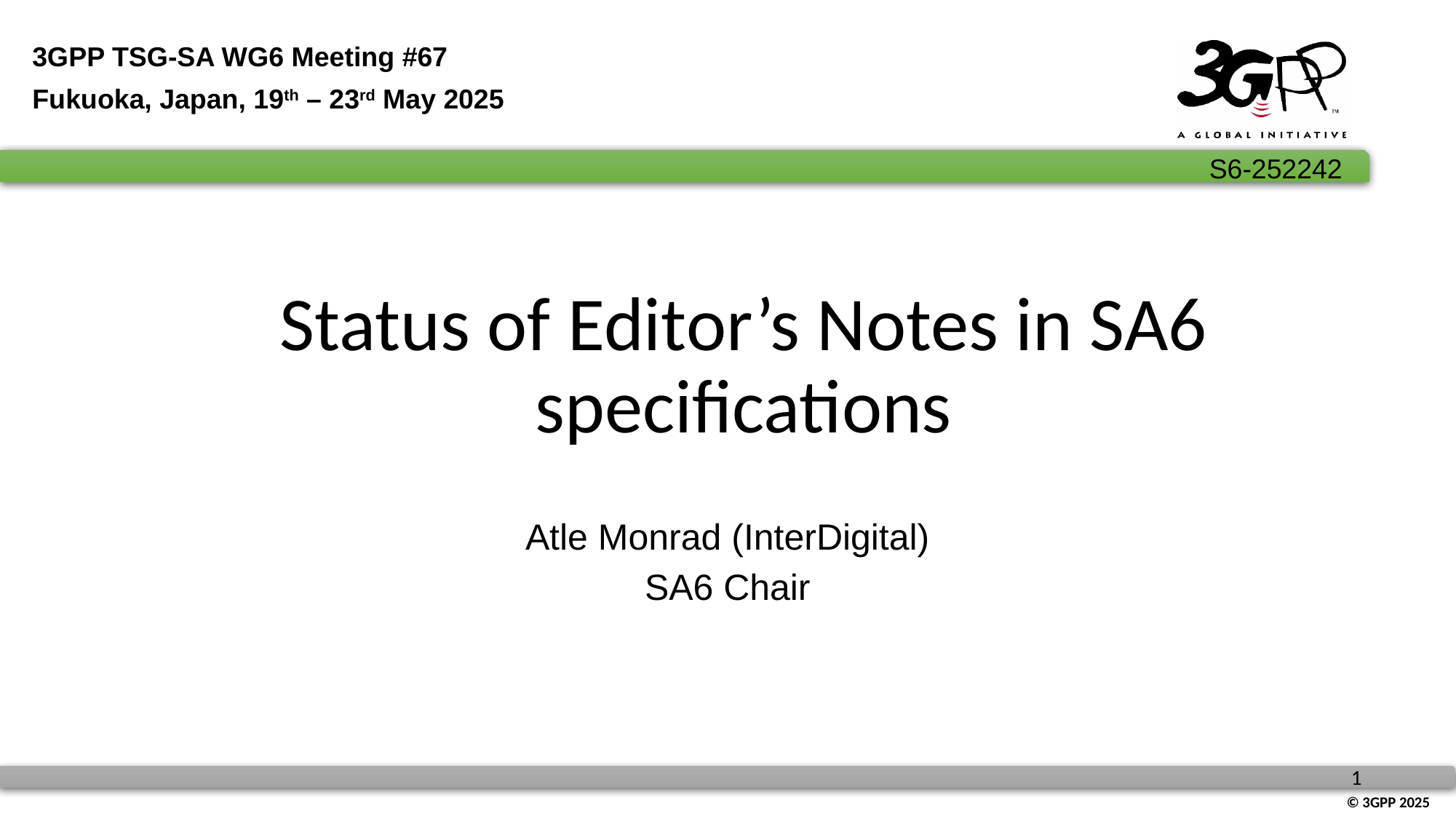

3GPP TSG-SA WG6 Meeting #67
Fukuoka, Japan, 19th – 23rd May 2025
# Status of Editor’s Notes in SA6 specifications
Atle Monrad (InterDigital)
SA6 Chair